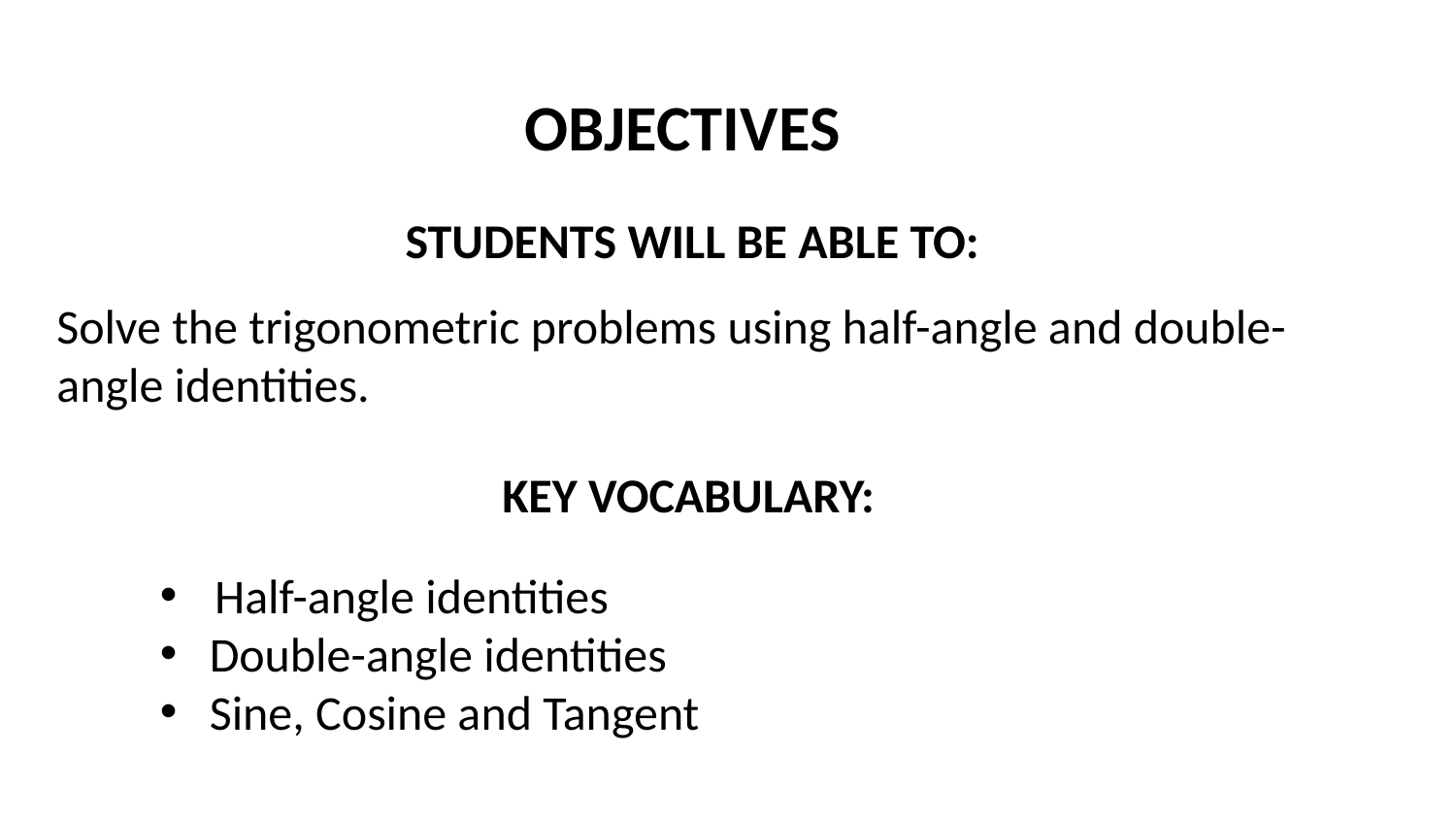

# OBJECTIVES
STUDENTS WILL BE ABLE TO:
Solve the trigonometric problems using half-angle and double- angle identities.
KEY VOCABULARY:
Half-angle identities
   Double-angle identities
   Sine, Cosine and Tangent